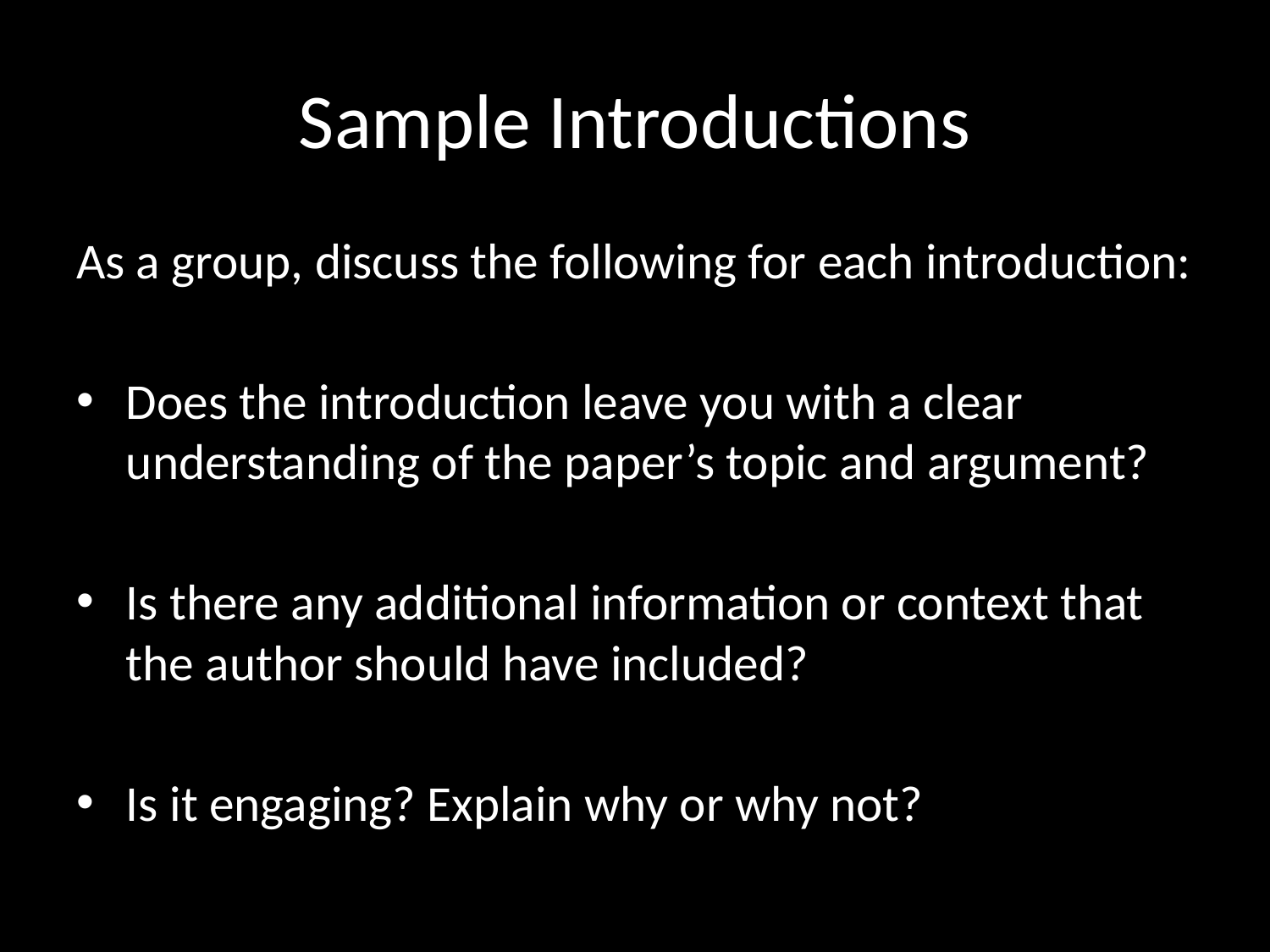

# Sample Introductions
As a group, discuss the following for each introduction:

Does the introduction leave you with a clear understanding of the paper’s topic and argument?

Is there any additional information or context that the author should have included?

Is it engaging? Explain why or why not?